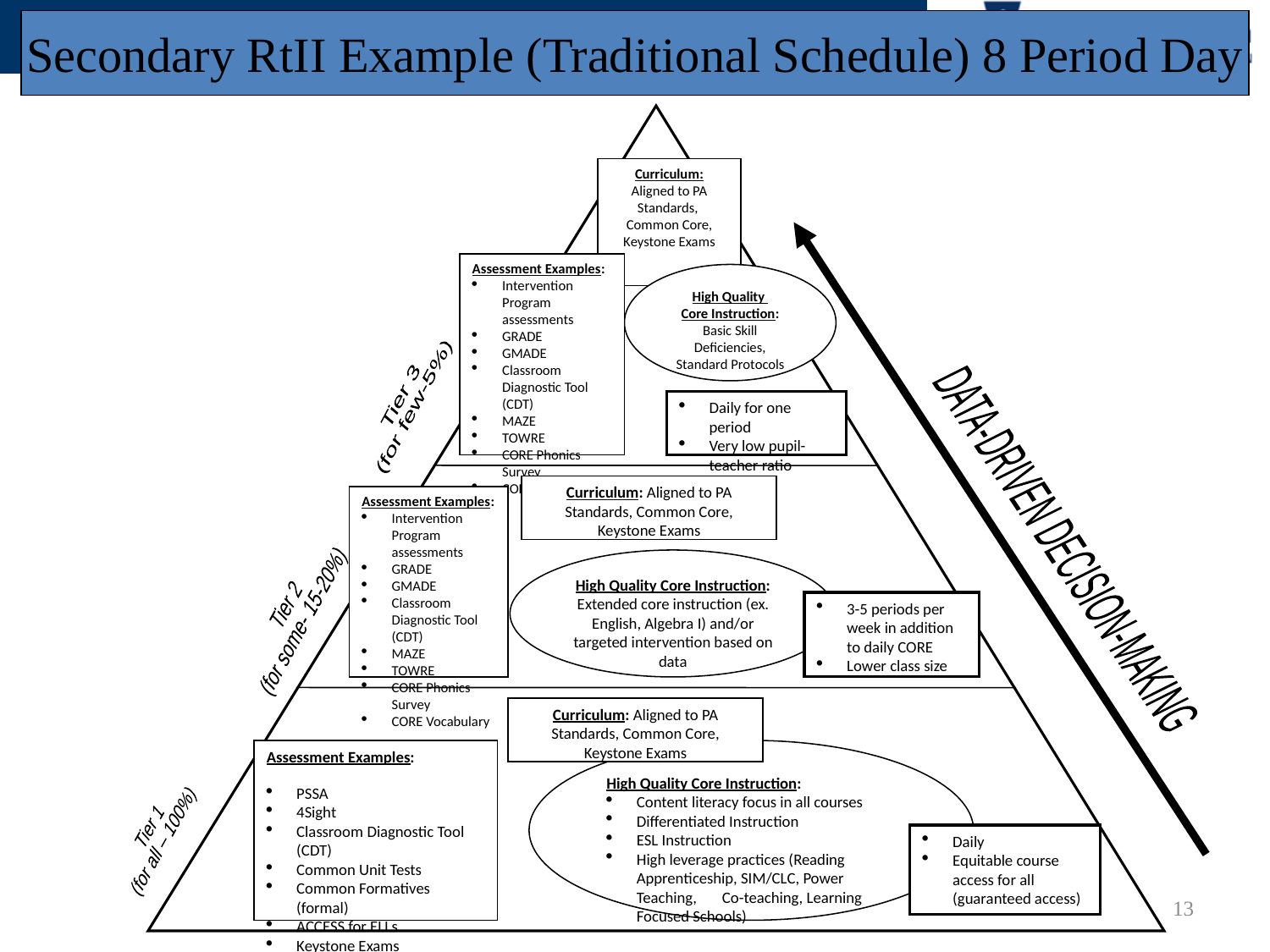

Secondary RtII Example (Traditional Schedule) 8 Period Day

Curriculum:
Aligned to PA Standards,
Common Core, Keystone Exams

Assessment Examples:
Intervention Program assessments
GRADE
GMADE
Classroom Diagnostic Tool (CDT)
MAZE
TOWRE
CORE Phonics Survey
CORE Vocabulary
High Quality
Core Instruction:
Basic Skill Deficiencies, Standard Protocols
Tier 3
(for few-5%)
Daily for one period
Very low pupil-teacher ratio

Curriculum: Aligned to PA Standards, Common Core, Keystone Exams
Assessment Examples:
Intervention Program assessments
GRADE
GMADE
Classroom Diagnostic Tool (CDT)
MAZE
TOWRE
CORE Phonics Survey
CORE Vocabulary
DATA-DRIVEN DECISION-MAKING
High Quality Core Instruction:
Extended core instruction (ex. English, Algebra I) and/or targeted intervention based on data
Tier 2
(for some- 15-20%)
3-5 periods per week in addition to daily CORE
Lower class size

Curriculum: Aligned to PA Standards, Common Core, Keystone Exams
Assessment Examples:
PSSA
4Sight
Classroom Diagnostic Tool (CDT)
Common Unit Tests
Common Formatives (formal)
ACCESS for ELLs
Keystone Exams
High Quality Core Instruction:
Content literacy focus in all courses
Differentiated Instruction
ESL Instruction
High leverage practices (Reading Apprenticeship, SIM/CLC, Power Teaching,       Co-teaching, Learning Focused Schools)
Tier 1
(for all – 100%)
Daily
Equitable course access for all (guaranteed access)
13